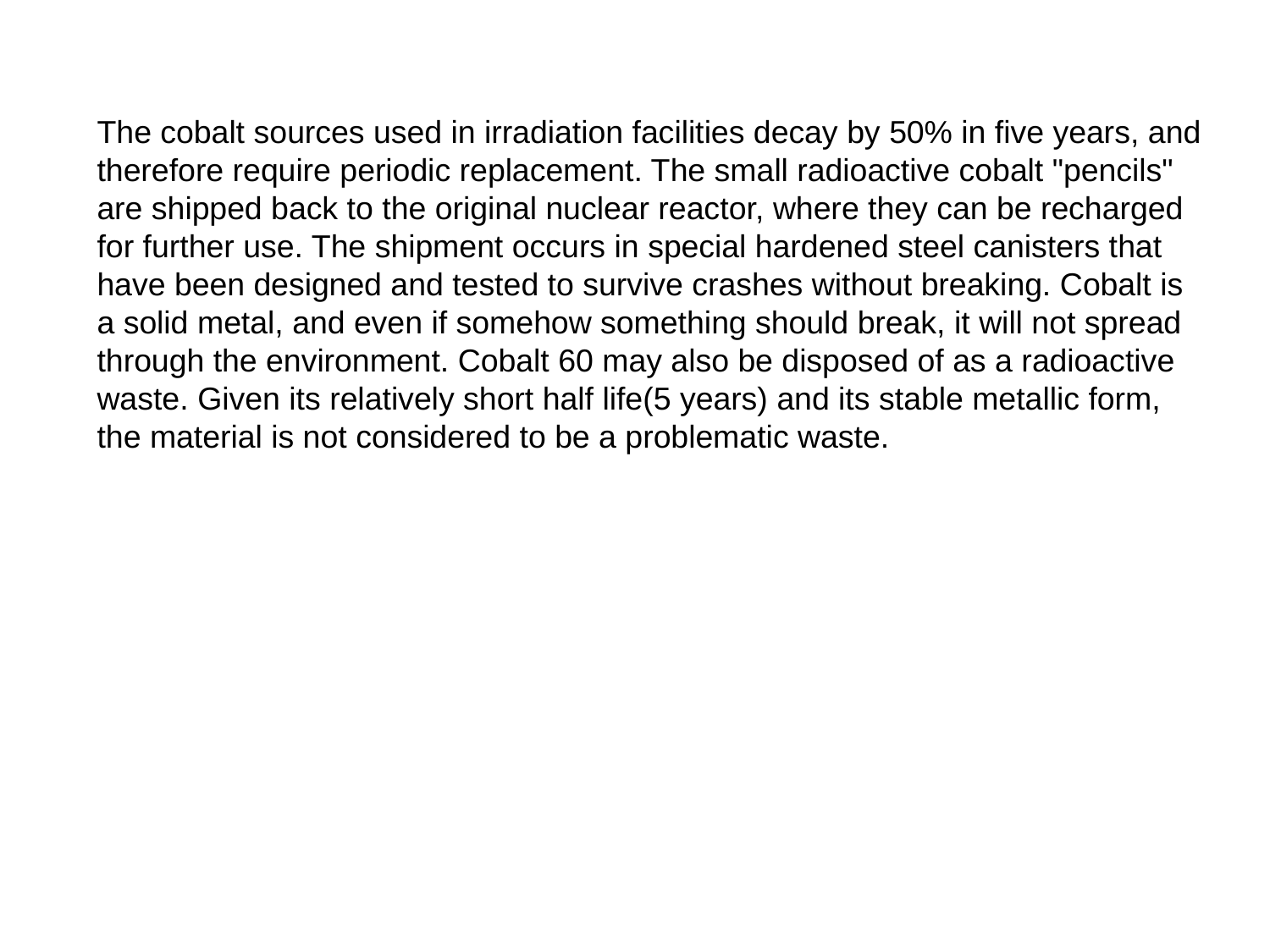

The cobalt sources used in irradiation facilities decay by 50% in five years, and therefore require periodic replacement. The small radioactive cobalt "pencils" are shipped back to the original nuclear reactor, where they can be recharged for further use. The shipment occurs in special hardened steel canisters that have been designed and tested to survive crashes without breaking. Cobalt is a solid metal, and even if somehow something should break, it will not spread through the environment. Cobalt 60 may also be disposed of as a radioactive waste. Given its relatively short half life(5 years) and its stable metallic form, the material is not considered to be a problematic waste.